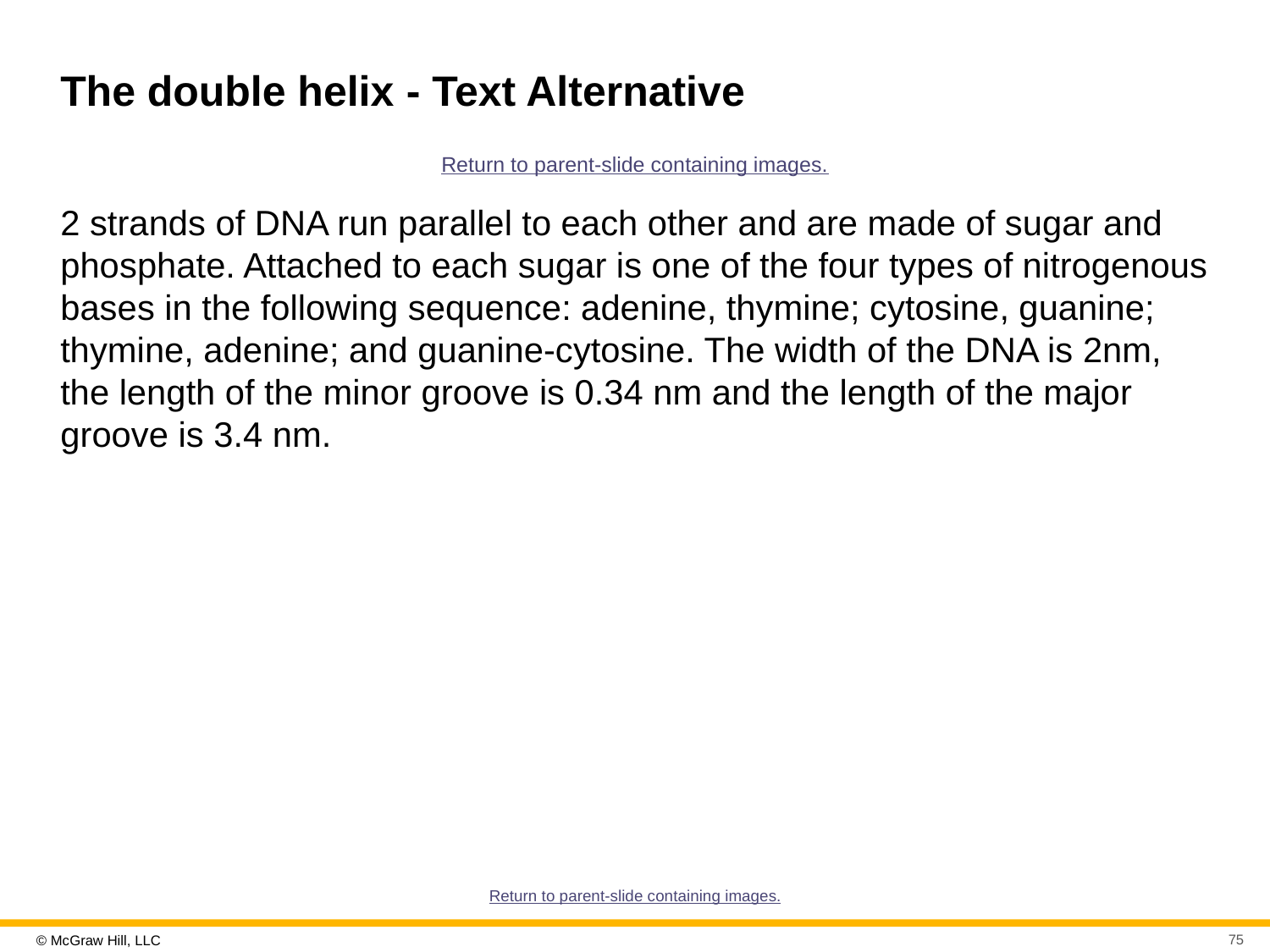

# The double helix - Text Alternative
Return to parent-slide containing images.
2 strands of DNA run parallel to each other and are made of sugar and phosphate. Attached to each sugar is one of the four types of nitrogenous bases in the following sequence: adenine, thymine; cytosine, guanine; thymine, adenine; and guanine-cytosine. The width of the DNA is 2nm, the length of the minor groove is 0.34 nm and the length of the major groove is 3.4 nm.
Return to parent-slide containing images.
75